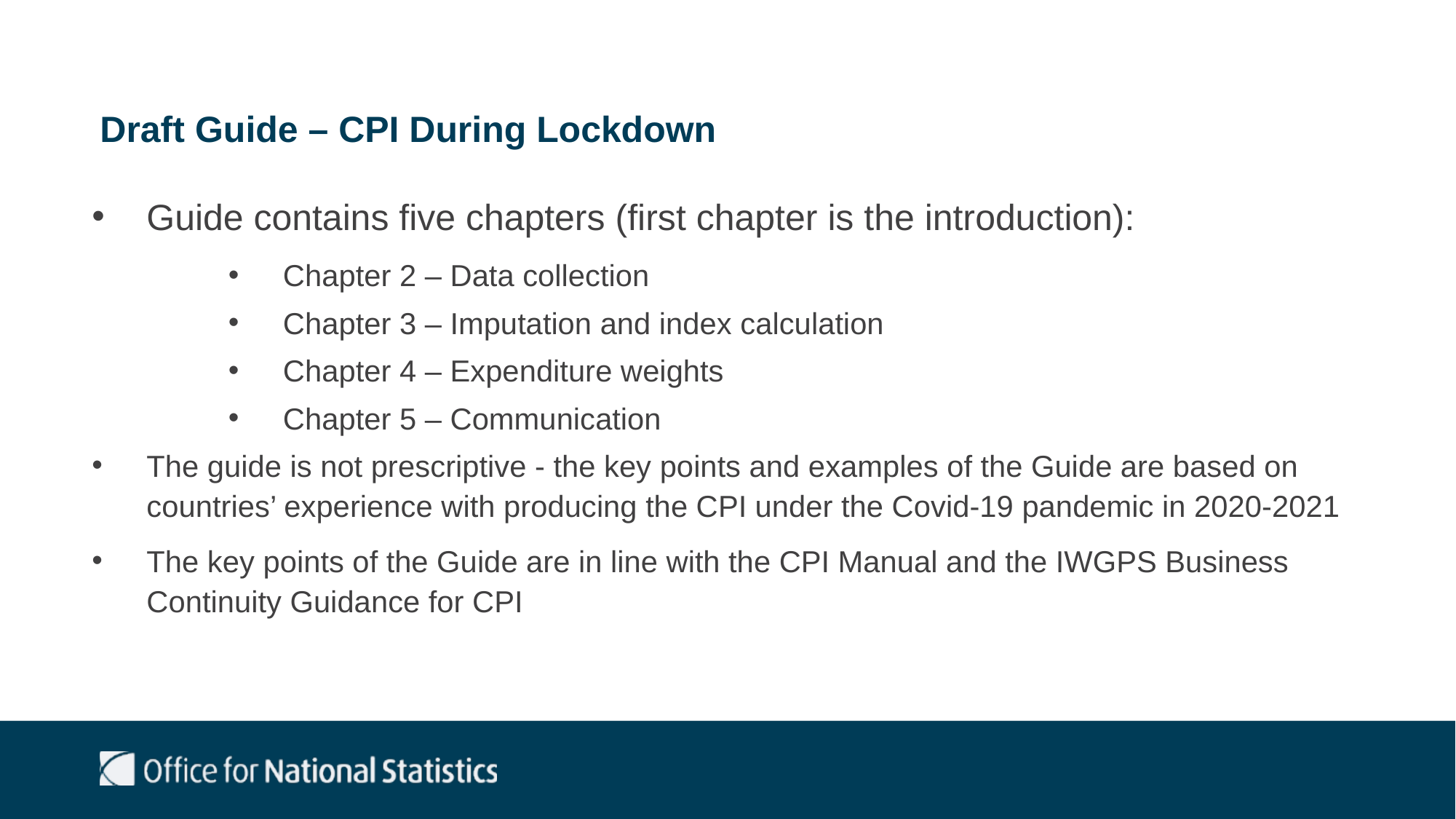

# Draft Guide – CPI During Lockdown
Guide contains five chapters (first chapter is the introduction):
Chapter 2 – Data collection
Chapter 3 – Imputation and index calculation
Chapter 4 – Expenditure weights
Chapter 5 – Communication
The guide is not prescriptive - the key points and examples of the Guide are based on countries’ experience with producing the CPI under the Covid-19 pandemic in 2020-2021
The key points of the Guide are in line with the CPI Manual and the IWGPS Business Continuity Guidance for CPI